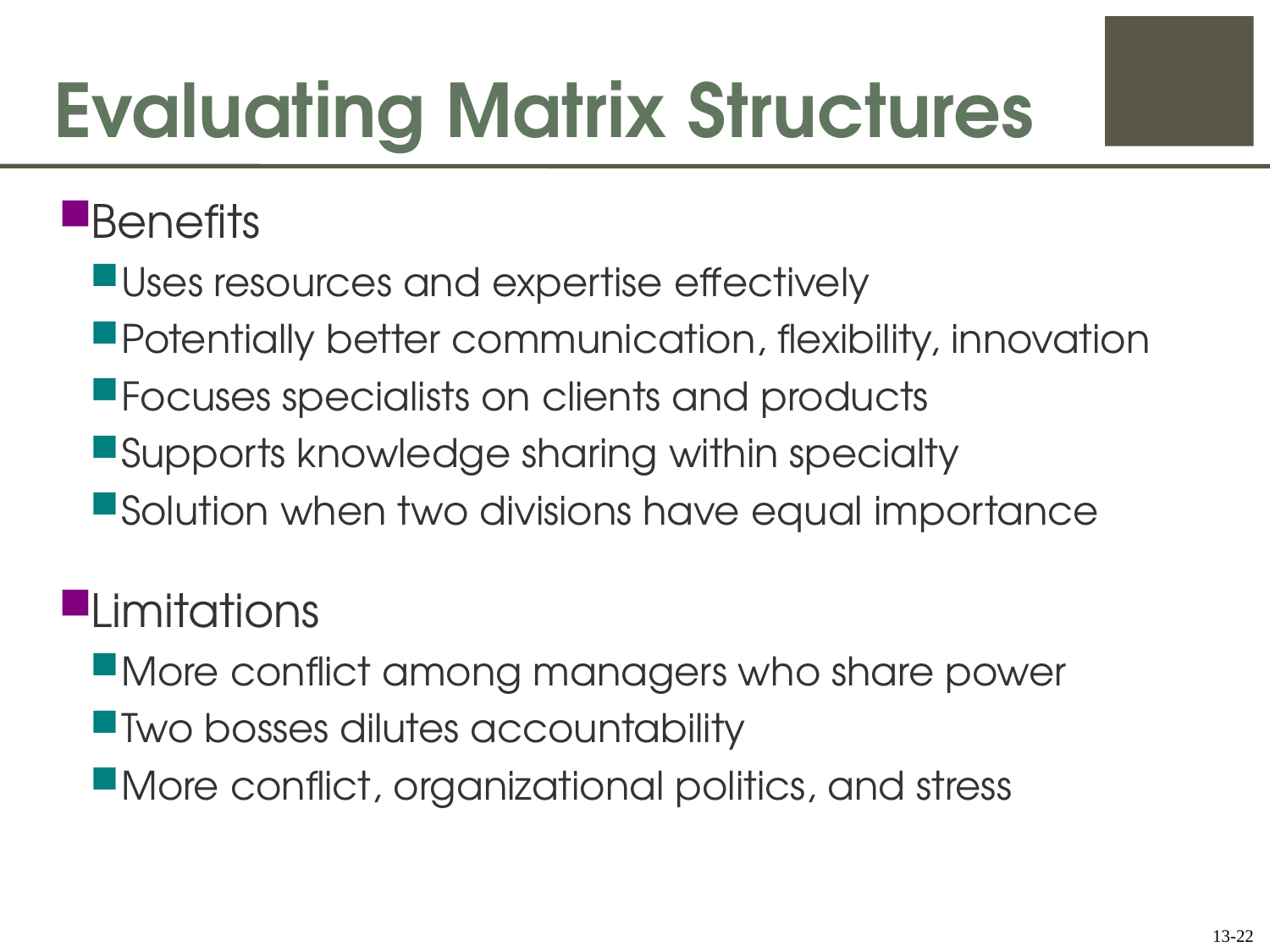

# Evaluating Matrix Structures
Benefits
Uses resources and expertise effectively
Potentially better communication, flexibility, innovation
Focuses specialists on clients and products
Supports knowledge sharing within specialty
Solution when two divisions have equal importance
Limitations
More conflict among managers who share power
Two bosses dilutes accountability
More conflict, organizational politics, and stress